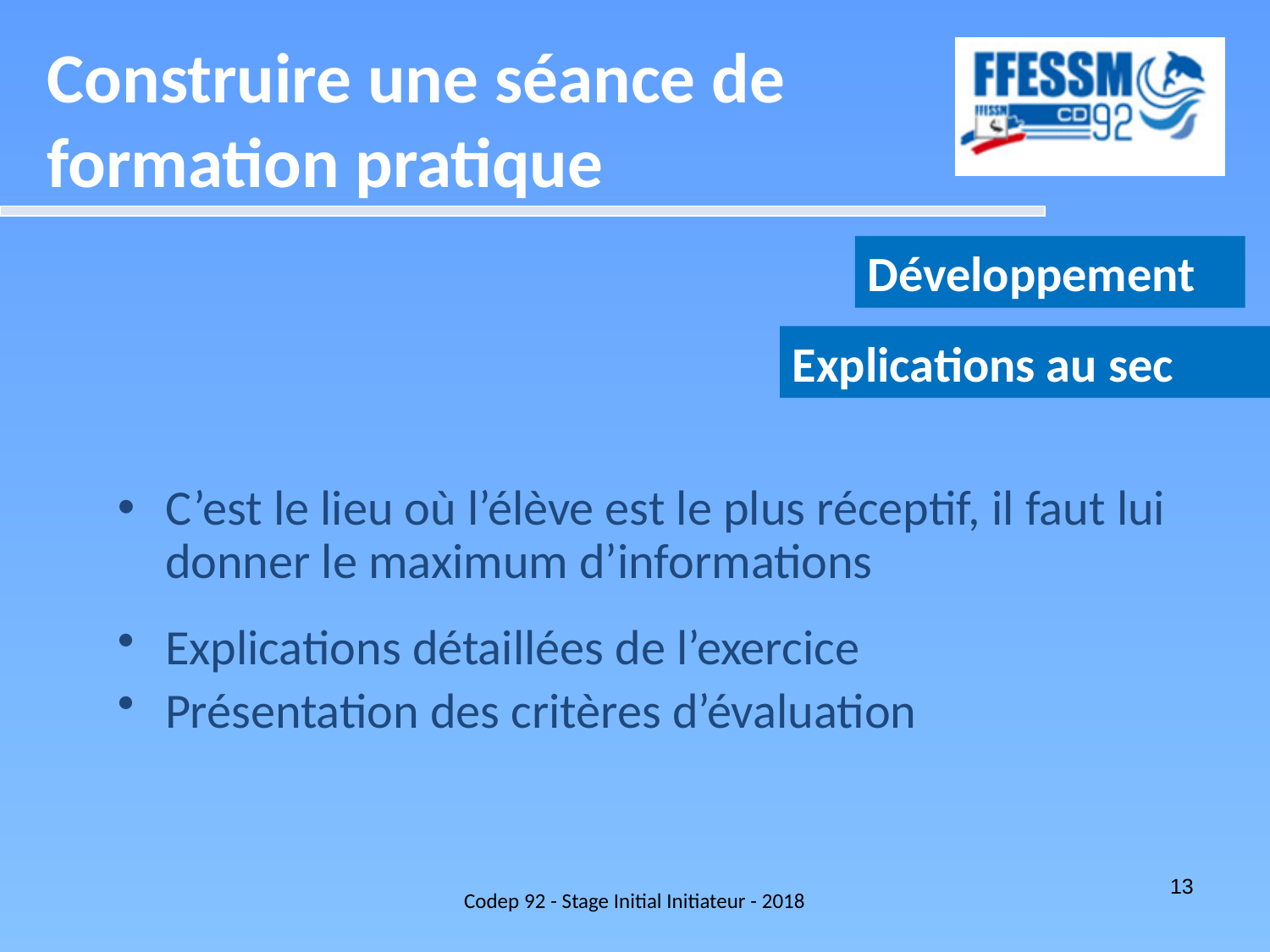

Construire une séance de formation pratique
Développement
Explications au sec
C’est le lieu où l’élève est le plus réceptif, il faut lui donner le maximum d’informations
Explications détaillées de l’exercice
Présentation des critères d’évaluation
Codep 92 - Stage Initial Initiateur - 2018
13